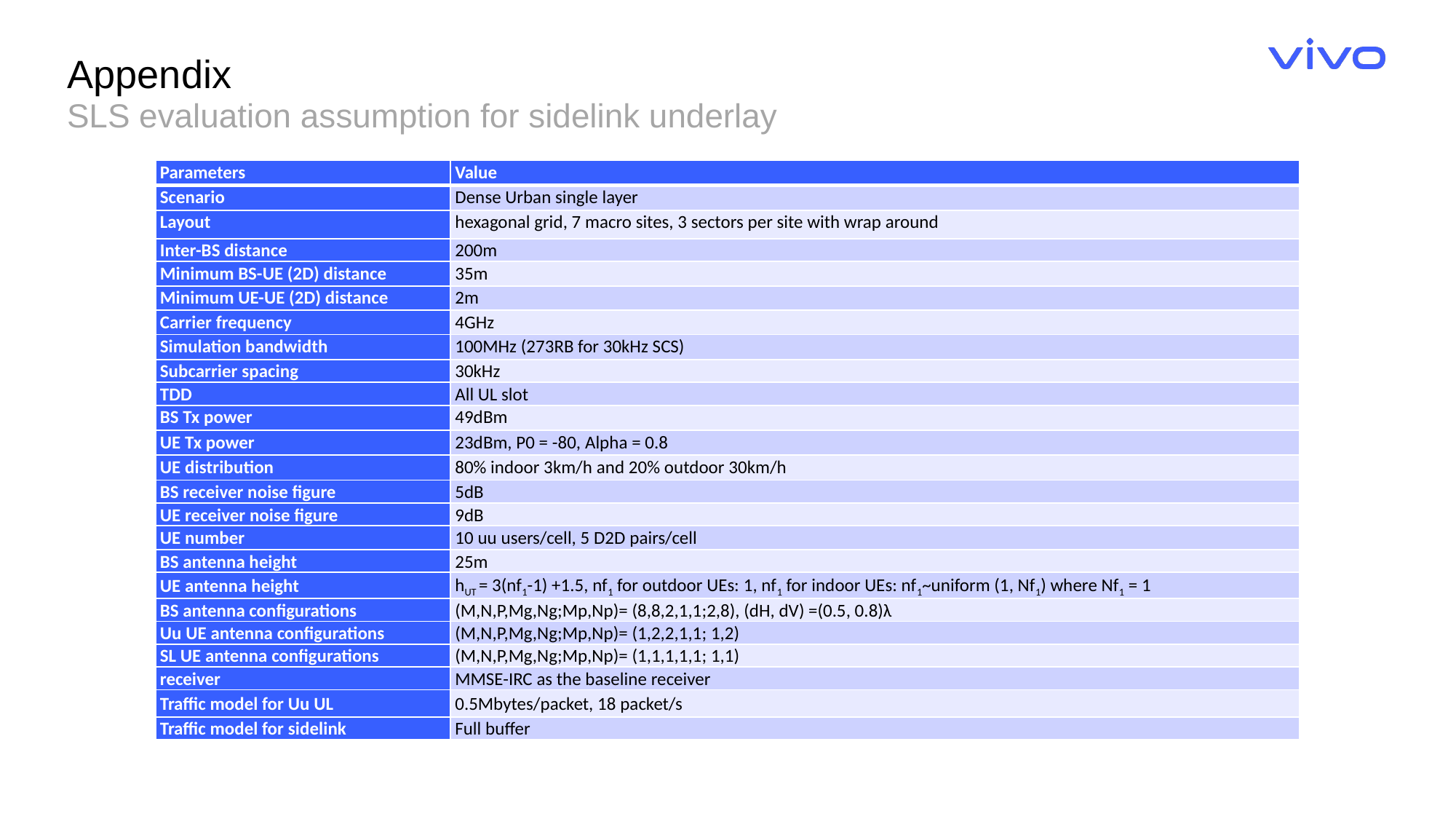

Appendix
SLS evaluation assumption for sidelink underlay
| Parameters | Value |
| --- | --- |
| Scenario | Dense Urban single layer |
| Layout | hexagonal grid, 7 macro sites, 3 sectors per site with wrap around |
| Inter-BS distance | 200m |
| Minimum BS-UE (2D) distance | 35m |
| Minimum UE-UE (2D) distance | 2m |
| Carrier frequency | 4GHz |
| Simulation bandwidth | 100MHz (273RB for 30kHz SCS) |
| Subcarrier spacing | 30kHz |
| TDD | All UL slot |
| BS Tx power | 49dBm |
| UE Tx power | 23dBm, P0 = -80, Alpha = 0.8 |
| UE distribution | 80% indoor 3km/h and 20% outdoor 30km/h |
| BS receiver noise figure | 5dB |
| UE receiver noise figure | 9dB |
| UE number | 10 uu users/cell, 5 D2D pairs/cell |
| BS antenna height | 25m |
| UE antenna height | hUT = 3(nf1-1) +1.5, nf1 for outdoor UEs: 1, nf1 for indoor UEs: nf1~uniform (1, Nf1) where Nf1 = 1 |
| BS antenna configurations | (M,N,P,Mg,Ng;Mp,Np)= (8,8,2,1,1;2,8), (dH, dV) =(0.5, 0.8)λ |
| Uu UE antenna configurations | (M,N,P,Mg,Ng;Mp,Np)= (1,2,2,1,1; 1,2) |
| SL UE antenna configurations | (M,N,P,Mg,Ng;Mp,Np)= (1,1,1,1,1; 1,1) |
| receiver | MMSE-IRC as the baseline receiver |
| Traffic model for Uu UL | 0.5Mbytes/packet, 18 packet/s |
| Traffic model for sidelink | Full buffer |